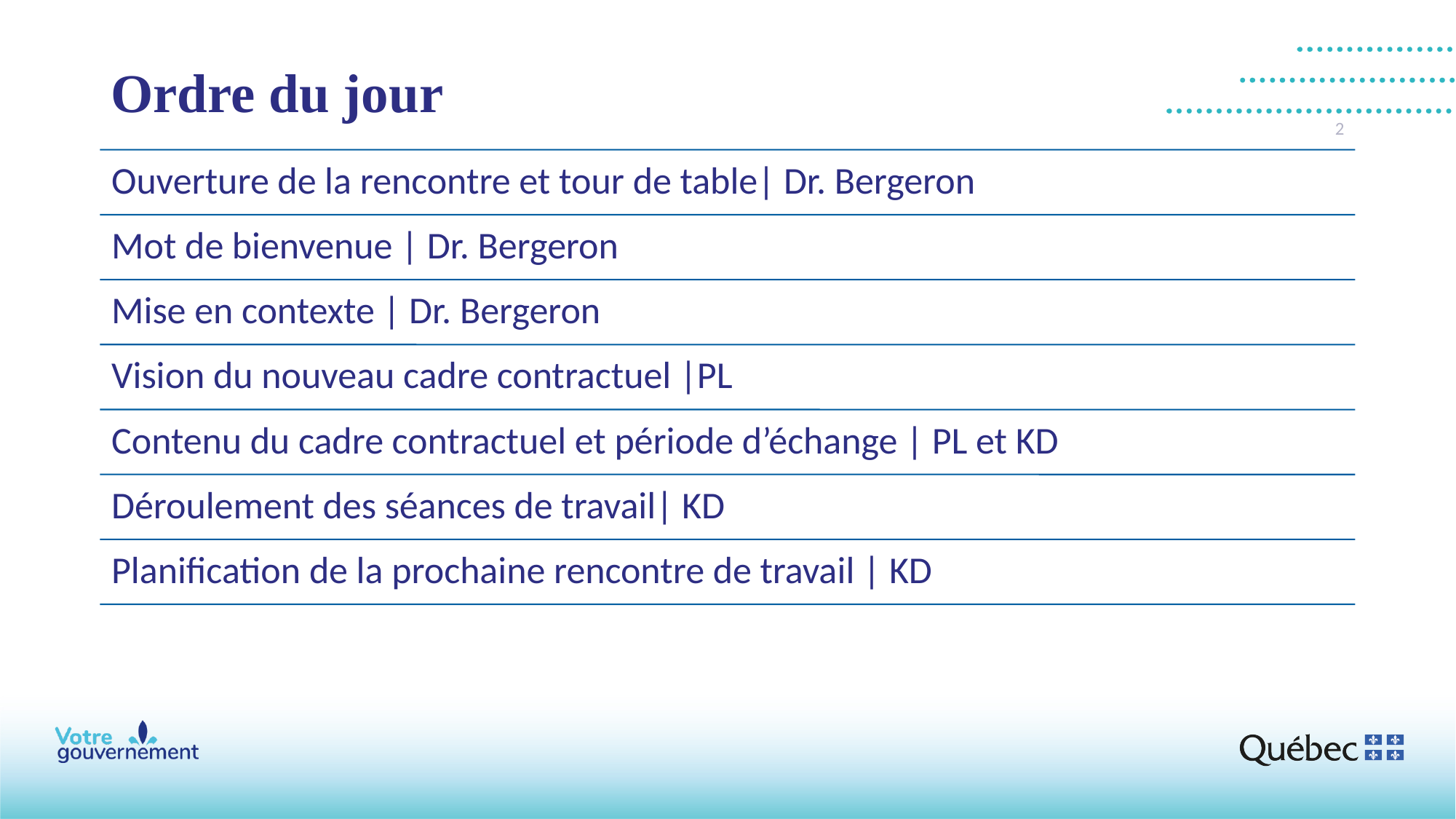

# Ordre du jour
2
Ouverture de la rencontre et tour de table| Dr. Bergeron
Mot de bienvenue | Dr. Bergeron
Mise en contexte | Dr. Bergeron
Vision du nouveau cadre contractuel |PL
Contenu du cadre contractuel et période d’échange | PL et KD
Déroulement des séances de travail| KD
Planification de la prochaine rencontre de travail | KD